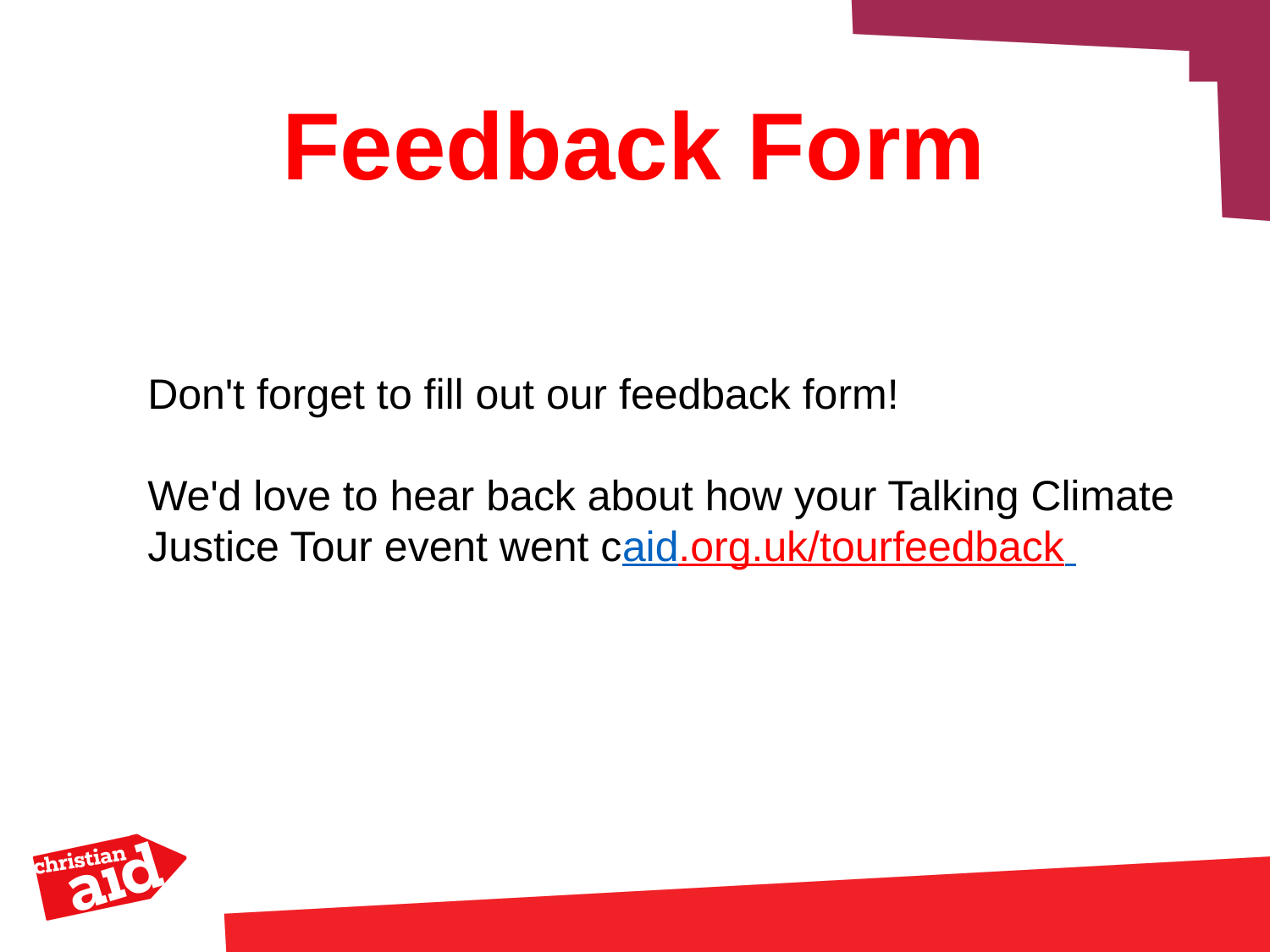

# Feedback Form
Don't forget to fill out our feedback form!
We'd love to hear back about how your Talking Climate Justice Tour event went caid.org.uk/tourfeedback